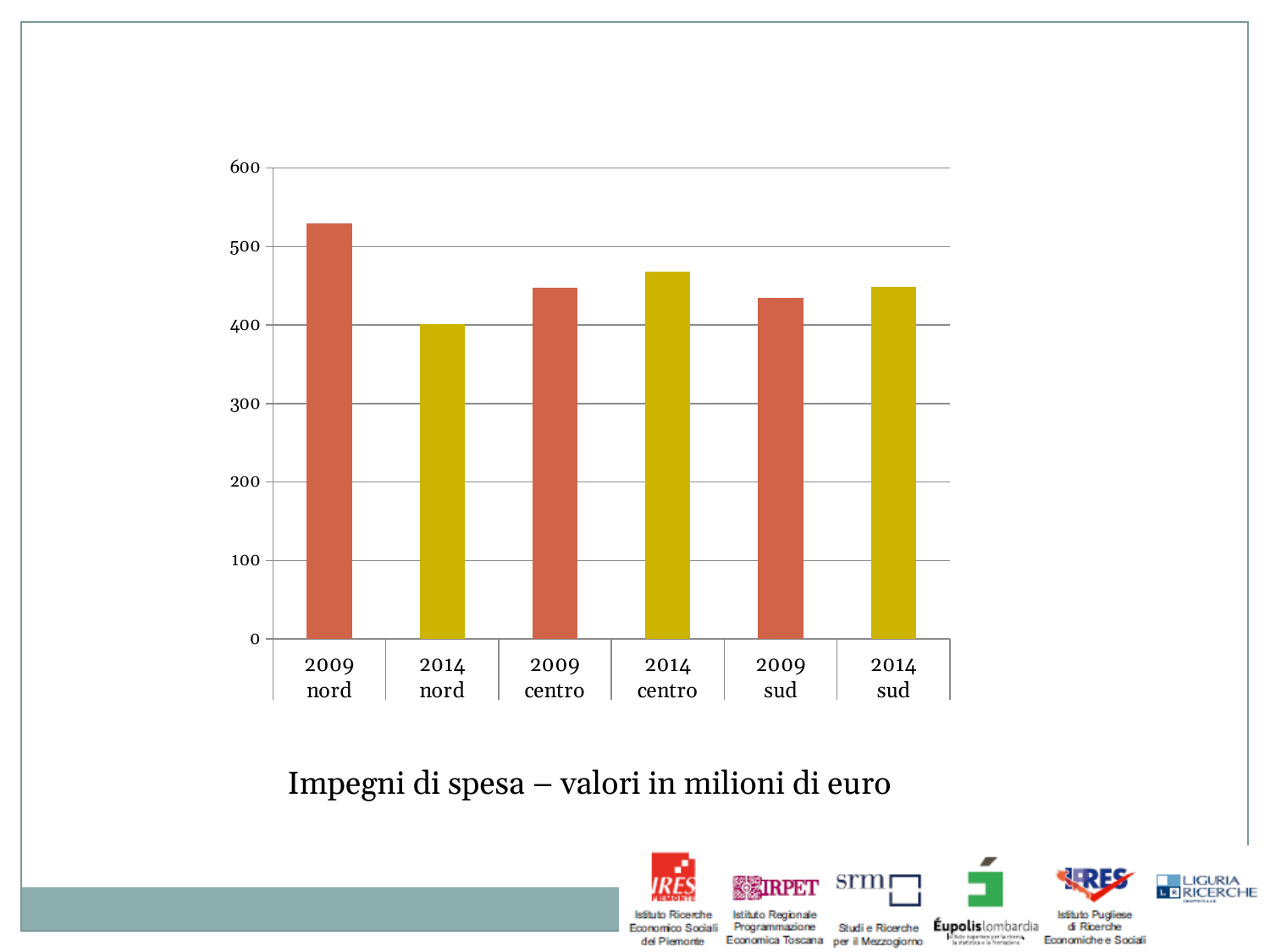

### Chart

| Category | totale spesa |
|---|---|
| 2009 | 529.2 |
| 2014 | 401.2 |
| 2009 | 447.4 |
| 2014 | 468.5 |
| 2009 | 434.7 |
| 2014 | 448.5 |
Impegni di spesa – valori in milioni di euro